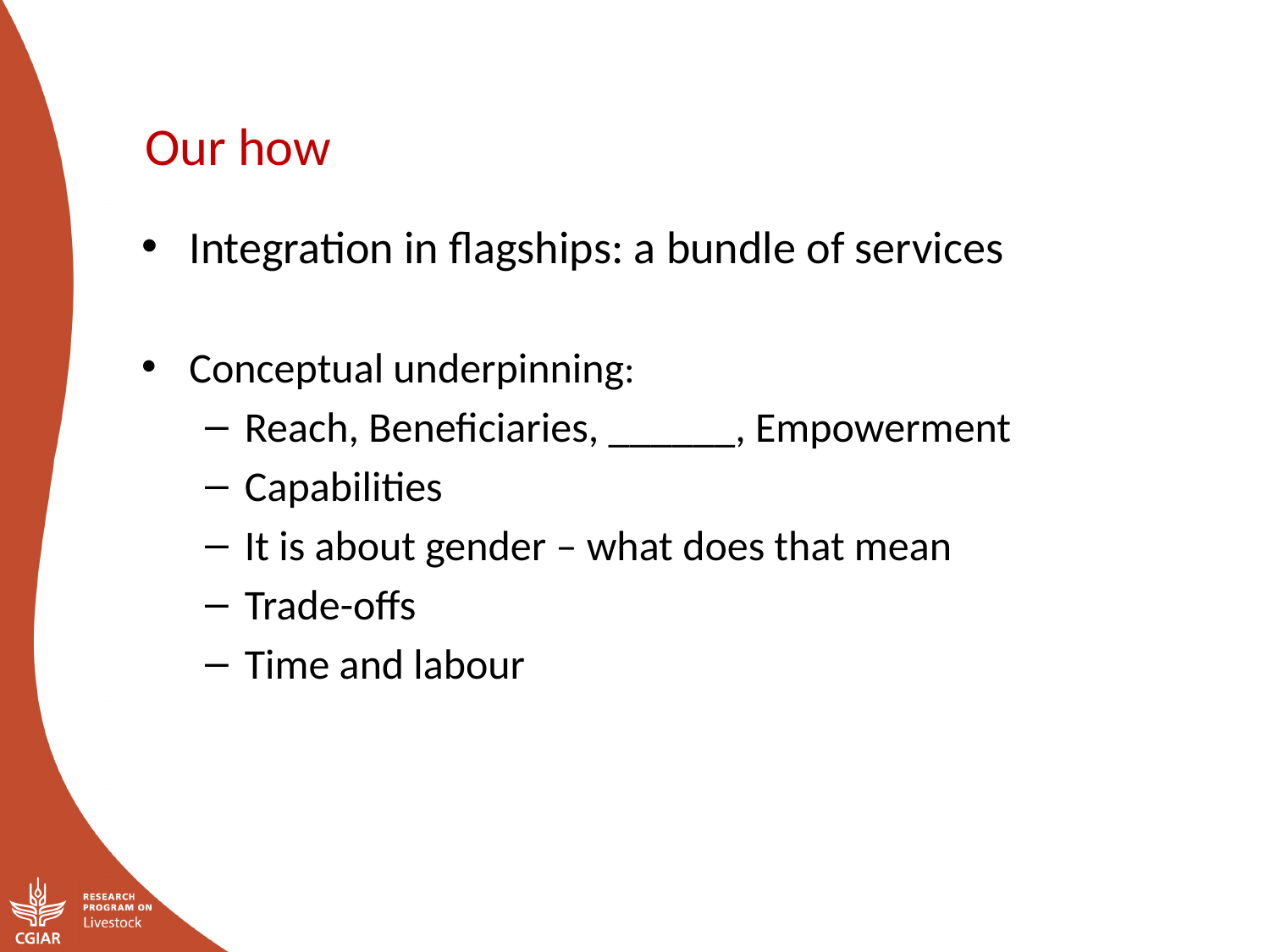

Our how
Integration in flagships: a bundle of services

Conceptual underpinning:
Reach, Beneficiaries, ______, Empowerment
Capabilities
It is about gender – what does that mean
Trade-offs
Time and labour